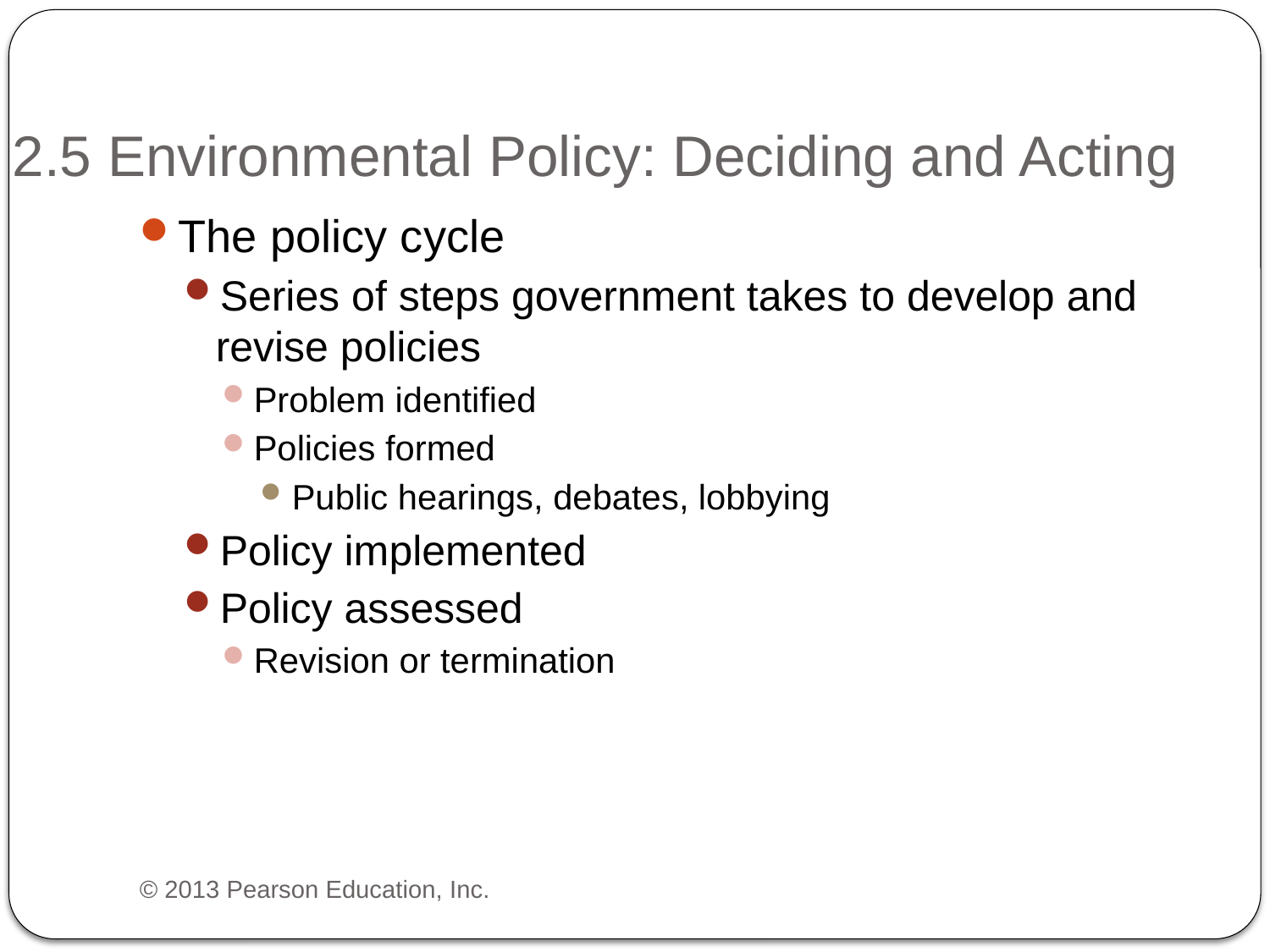

# 2.5 Environmental Policy: Deciding and Acting
The policy cycle
Series of steps government takes to develop and revise policies
Problem identified
Policies formed
Public hearings, debates, lobbying
Policy implemented
Policy assessed
Revision or termination

© 2013 Pearson Education, Inc.